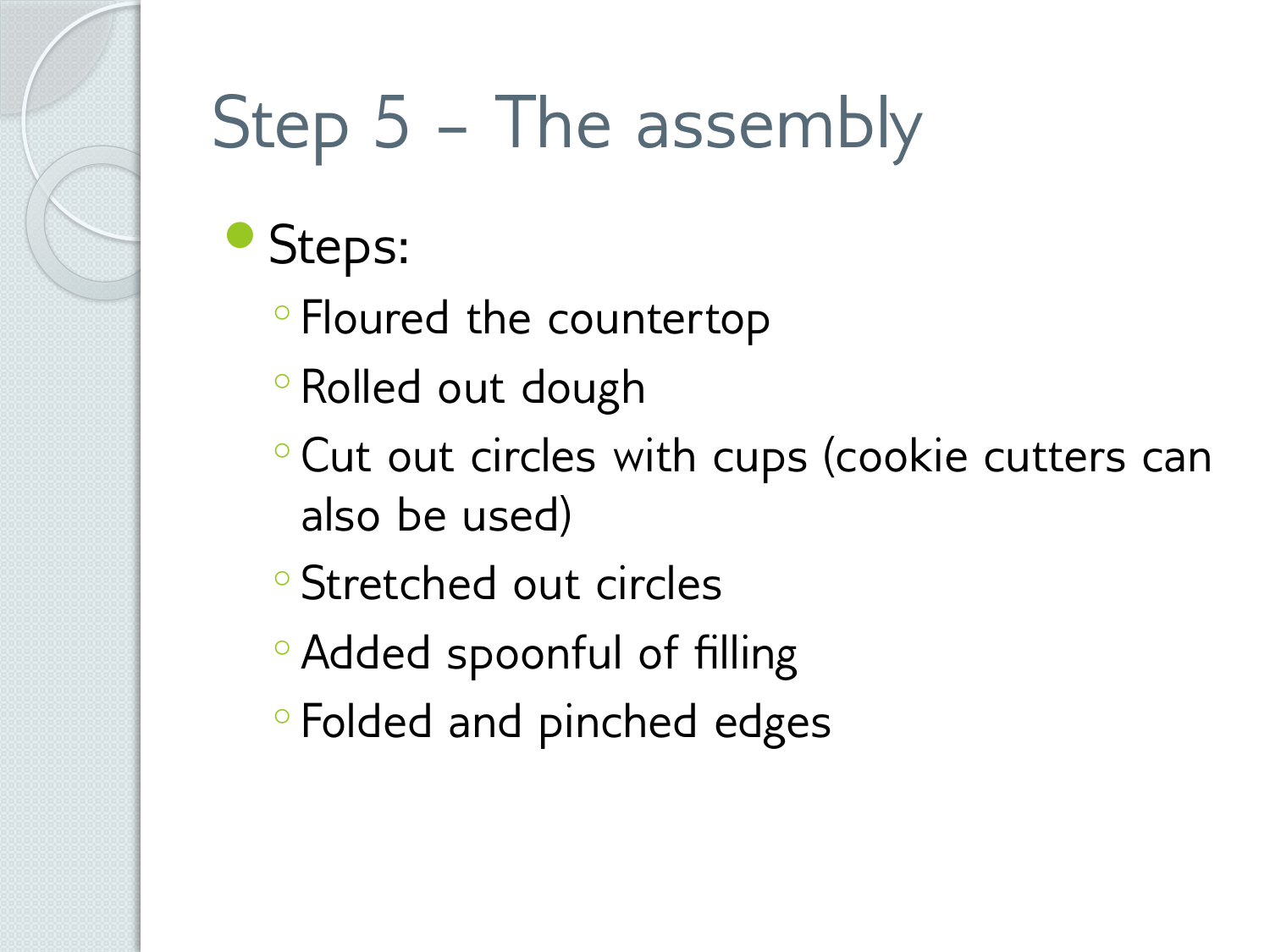

# Step 5 – The assembly
Steps:
Floured the countertop
Rolled out dough
Cut out circles with cups (cookie cutters can also be used)
Stretched out circles
Added spoonful of filling
Folded and pinched edges